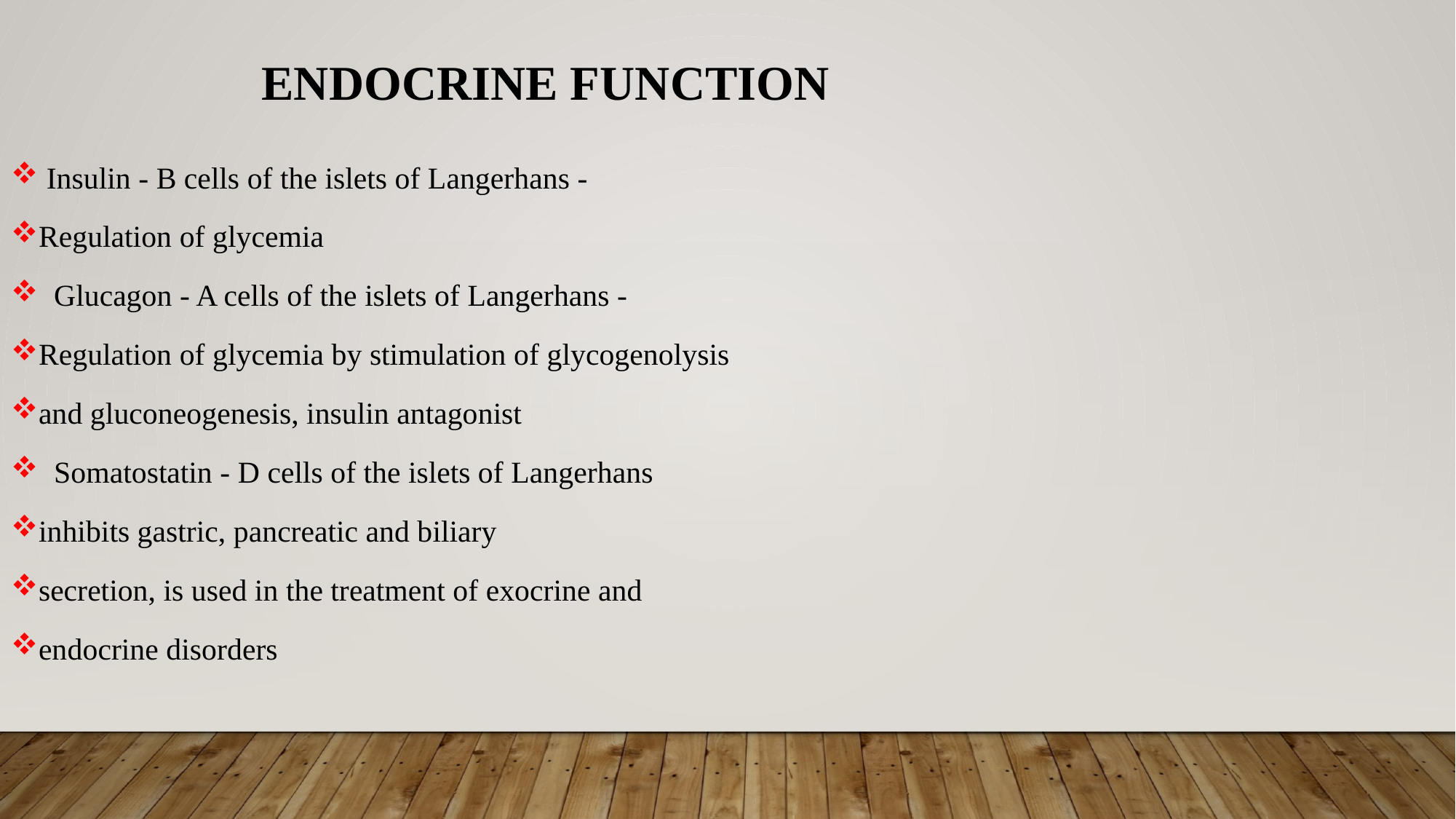

endocrine function
 Insulin - B cells of the islets of Langerhans -
Regulation of glycemia
  Glucagon - A cells of the islets of Langerhans -
Regulation of glycemia by stimulation of glycogenolysis
and gluconeogenesis, insulin antagonist
  Somatostatin - D cells of the islets of Langerhans
inhibits gastric, pancreatic and biliary
secretion, is used in the treatment of exocrine and
endocrine disorders